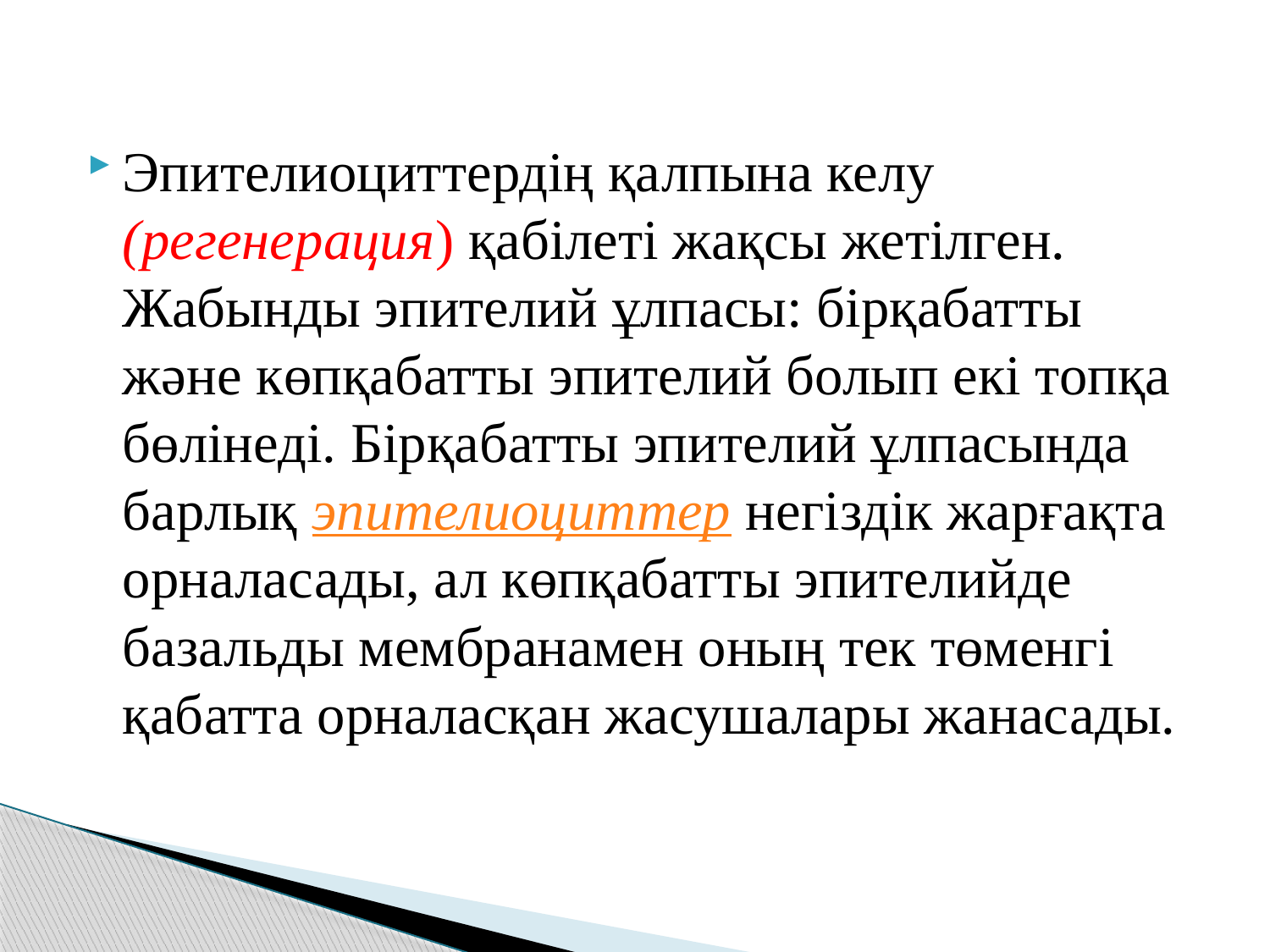

Эпителиоциттердің қалпына келу (регенерация) қабілеті жақсы жетілген. Жабынды эпителий ұлпасы: бірқабатты және көпқабатты эпителий болып екі топқа бөлінеді. Бірқабатты эпителий ұлпасында барлық эпителиоциттер негіздік жарғақта орналасады, ал көпқабатты эпителийде базальды мембранамен оның тек төменгі қабатта орналасқан жасушалары жанасады.